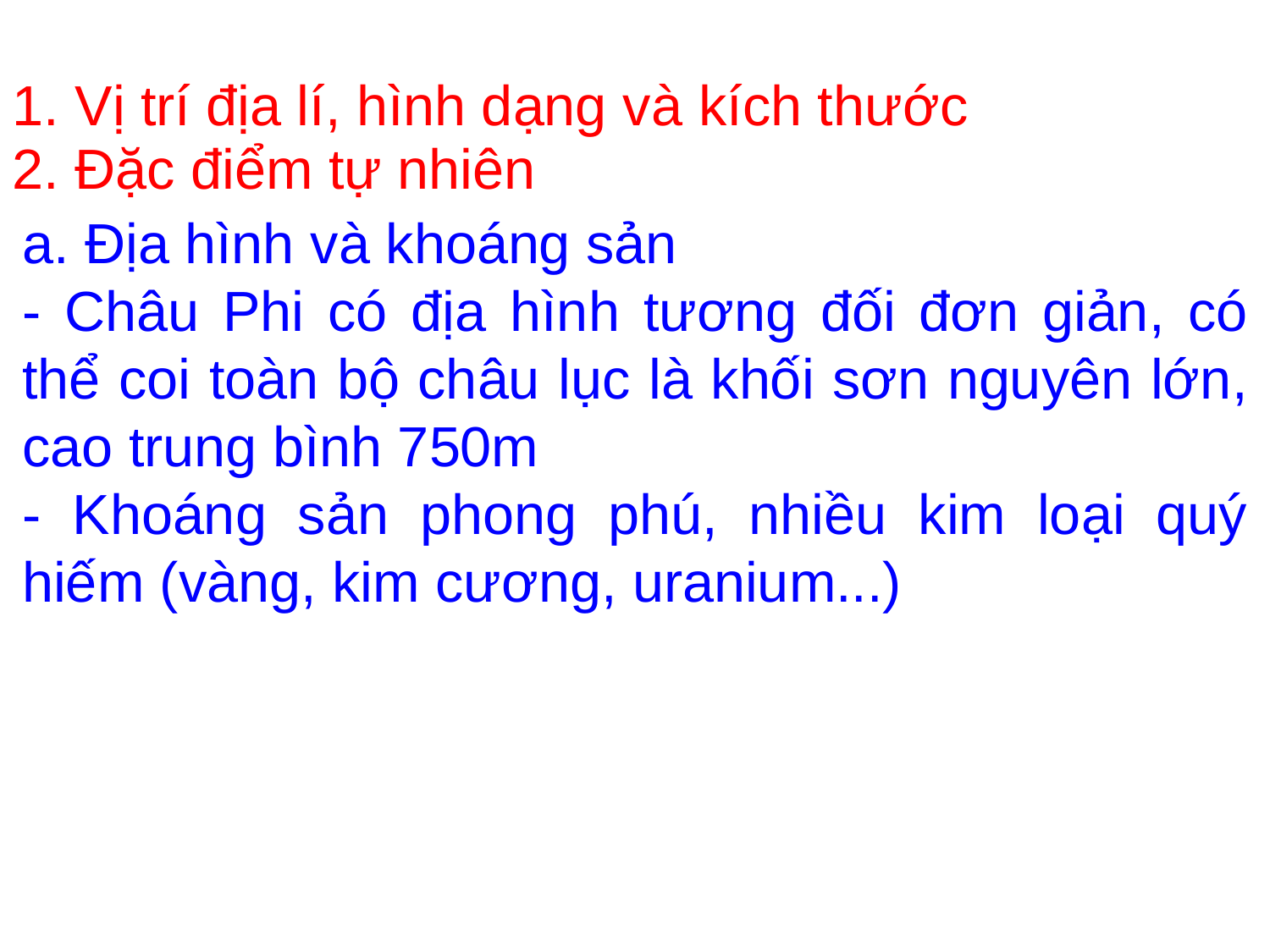

1. Vị trí địa lí, hình dạng và kích thước
2. Đặc điểm tự nhiên
a. Địa hình và khoáng sản
- Châu Phi có địa hình tương đối đơn giản, có thể coi toàn bộ châu lục là khối sơn nguyên lớn, cao trung bình 750m
- Khoáng sản phong phú, nhiều kim loại quý hiếm (vàng, kim cương, uranium...)